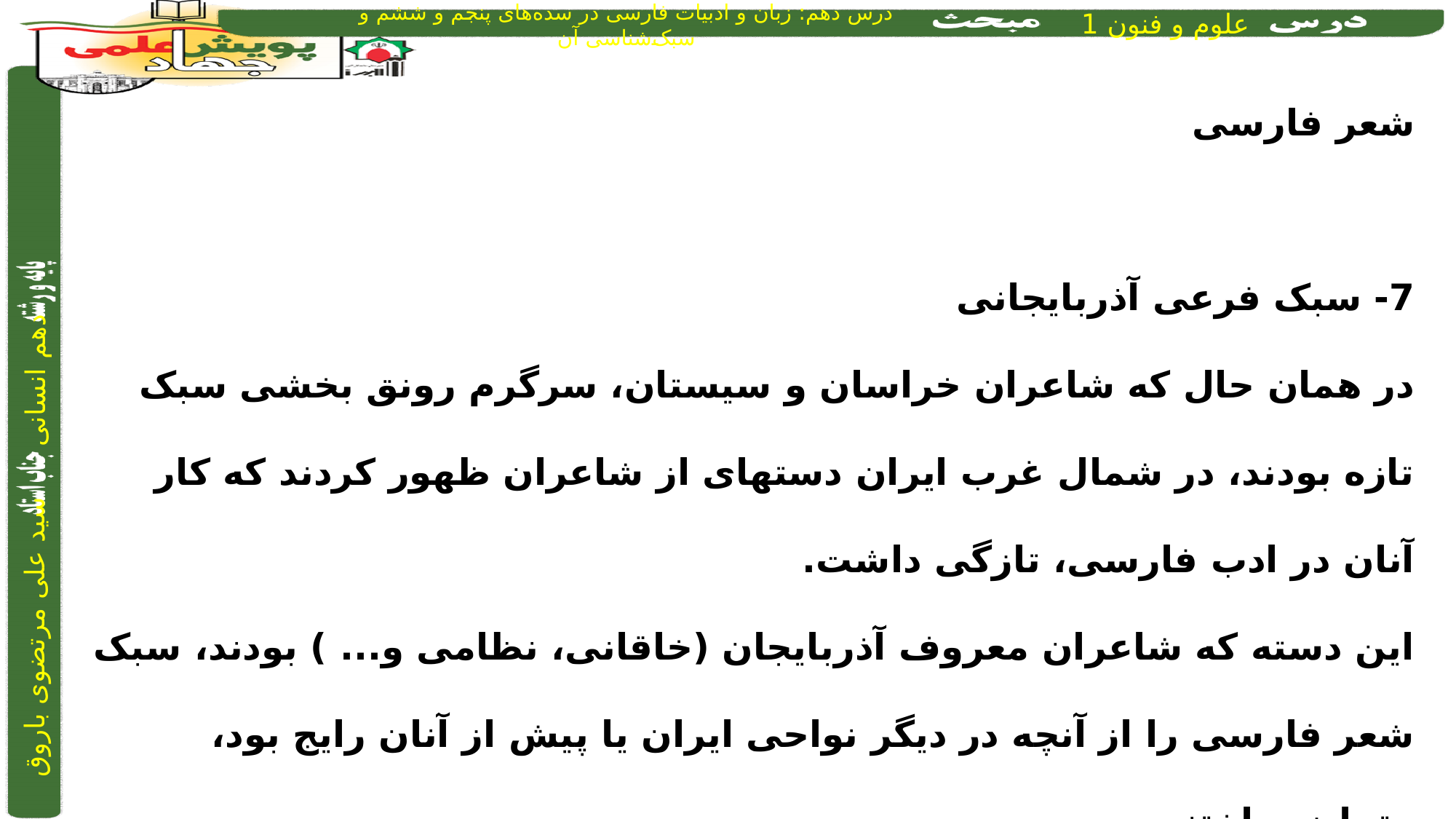

شعر فارسی

7- سبک فرعی آذربایجانی
در همان حال که شاعران خراسان و سیستان، سرگرم رونق بخشی سبک تازه بودند، در شمال غرب ایران دستهای از شاعران ظهور کردند که کار آنان در ادب فارسی، تازگی داشت.
این دسته که شاعران معروف آذربایجان (خاقانی، نظامی و... ) بودند، سبک شعر فارسی را از آنچه در دیگر نواحی ایران یا پیش از آنان رایج بود، متمایز ساختند.